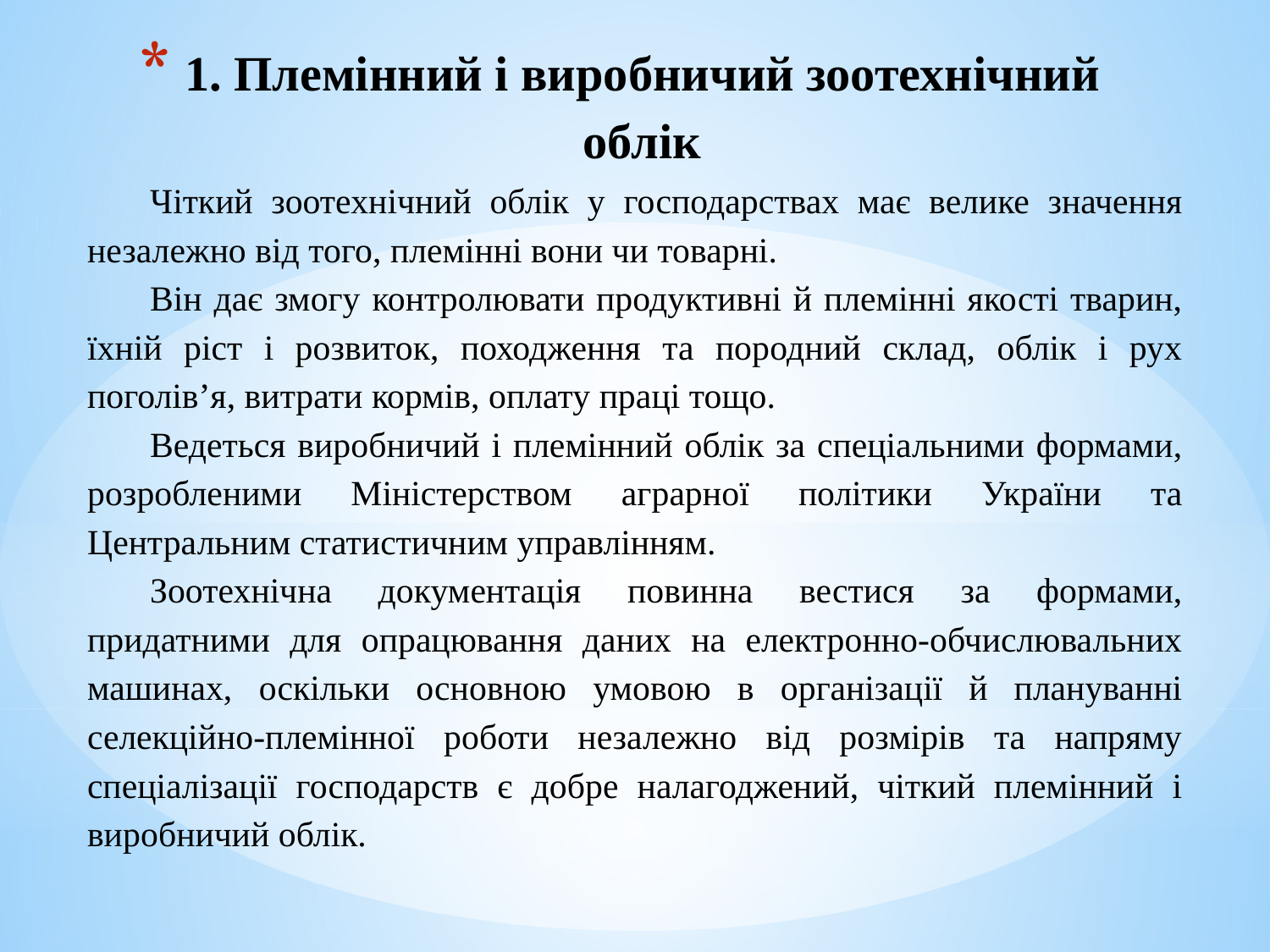

# 1. Племінний і виробничий зоотехнічний облік
Чіткий зоотехнічний облік у господарствах має велике значення незалежно від того, племінні вони чи товарні.
Він дає змогу контролювати продуктивні й племінні якості тварин, їхній ріст і розвиток, походження та породний склад, облік і рух поголів’я, витрати кормів, оплату праці тощо.
Ведеться виробничий і племінний облік за спеціальними формами, розробленими Міністерством аграрної політики України та Центральним статистичним управлінням.
Зоотехнічна документація повинна вестися за формами, придатними для опрацювання даних на електронно-обчислювальних машинах, оскільки основною умовою в організації й плануванні селекційно-племінної роботи незалежно від розмірів та напряму спеціалізації господарств є добре налагоджений, чіткий племінний і виробничий облік.